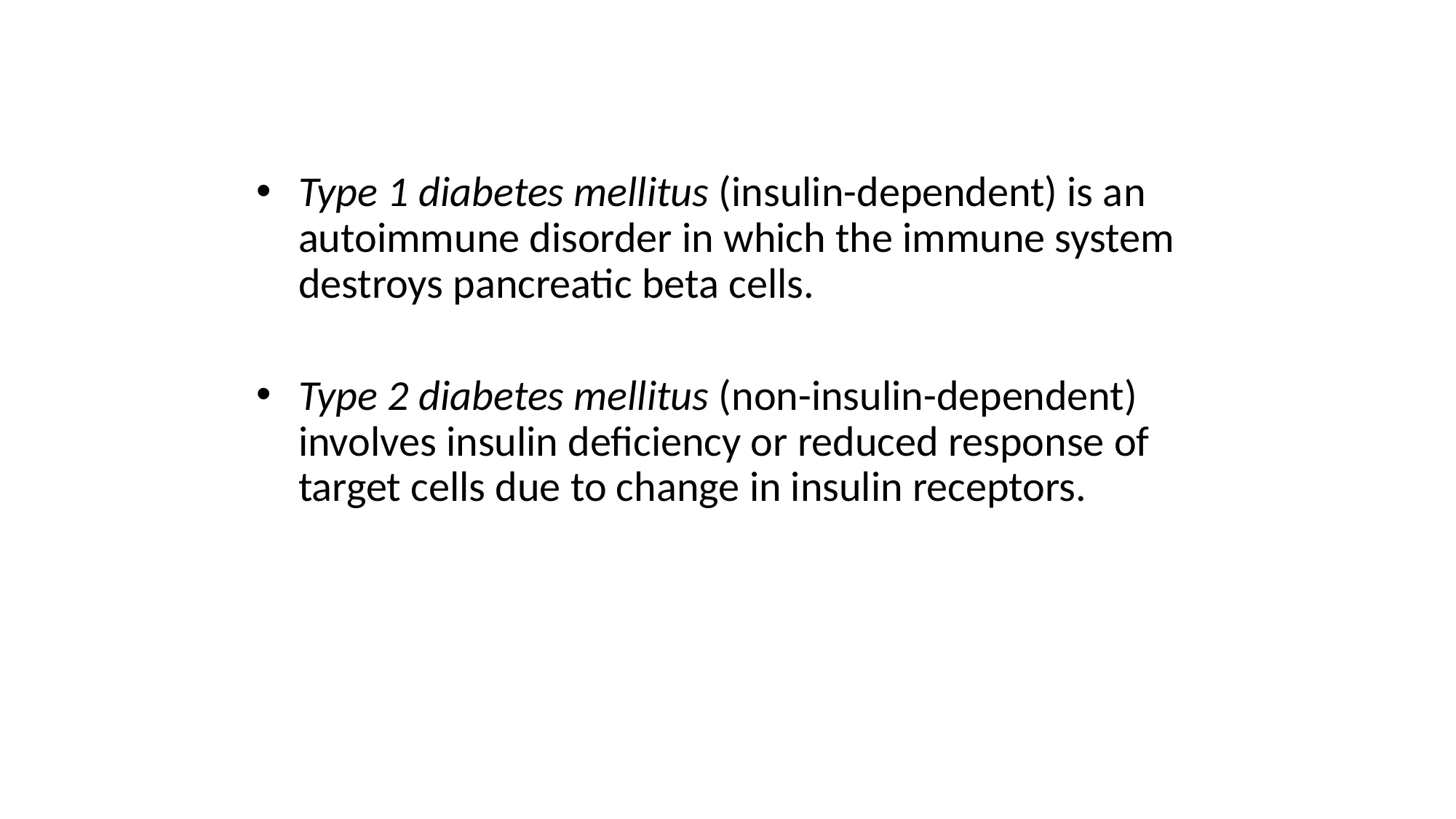

Out of Balance: Diabetes Mellitus
Type 1 diabetes mellitus (insulin-dependent) is an autoimmune disorder in which the immune system destroys pancreatic beta cells.
Type 2 diabetes mellitus (non-insulin-dependent) involves insulin deficiency or reduced response of target cells due to change in insulin receptors.